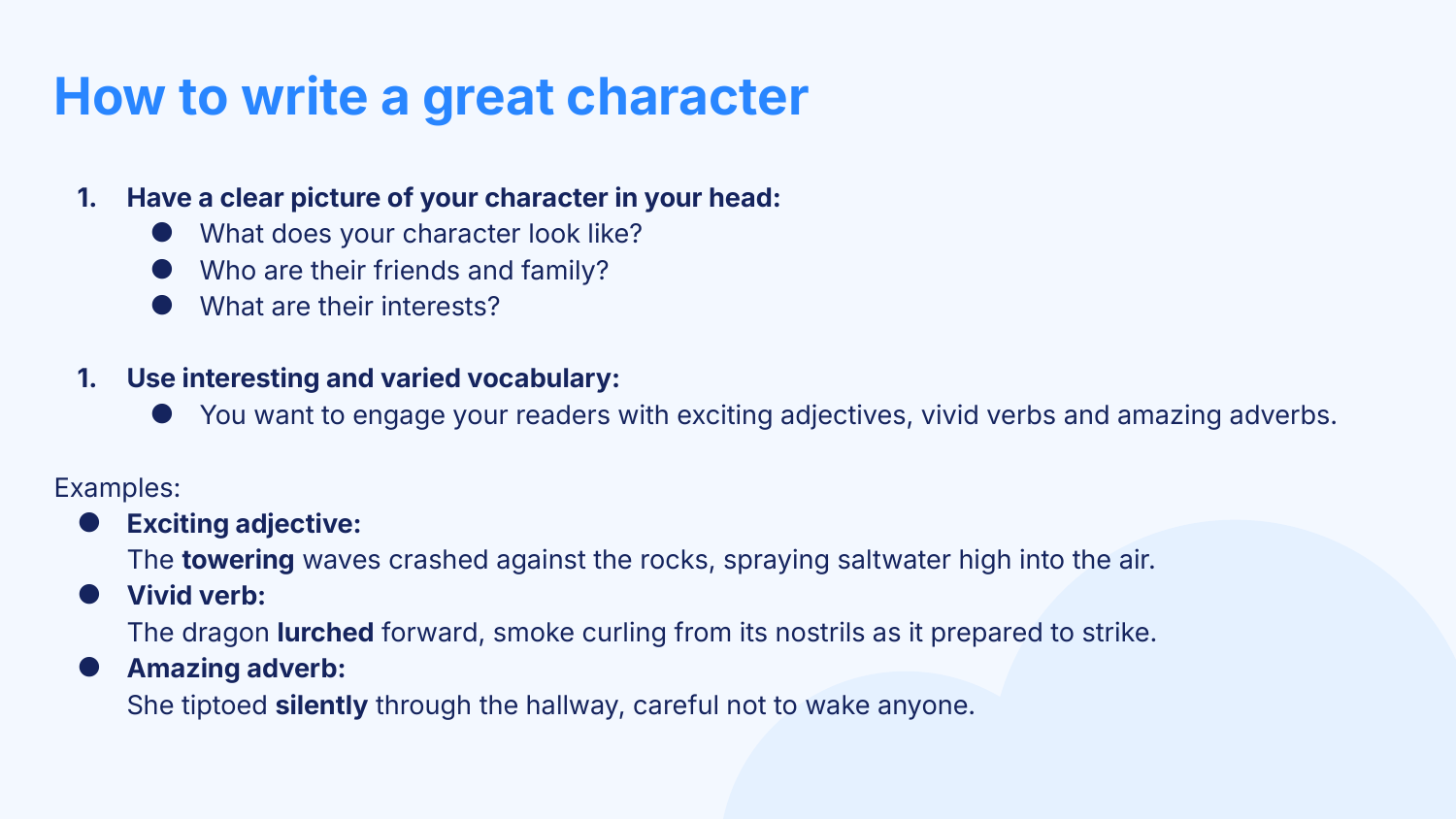

How to write a great character
Have a clear picture of your character in your head:
What does your character look like?
Who are their friends and family?
What are their interests?

Use interesting and varied vocabulary:
You want to engage your readers with exciting adjectives, vivid verbs and amazing adverbs.

Examples:
Exciting adjective:
The towering waves crashed against the rocks, spraying saltwater high into the air.
Vivid verb:
The dragon lurched forward, smoke curling from its nostrils as it prepared to strike.
Amazing adverb:
She tiptoed silently through the hallway, careful not to wake anyone.